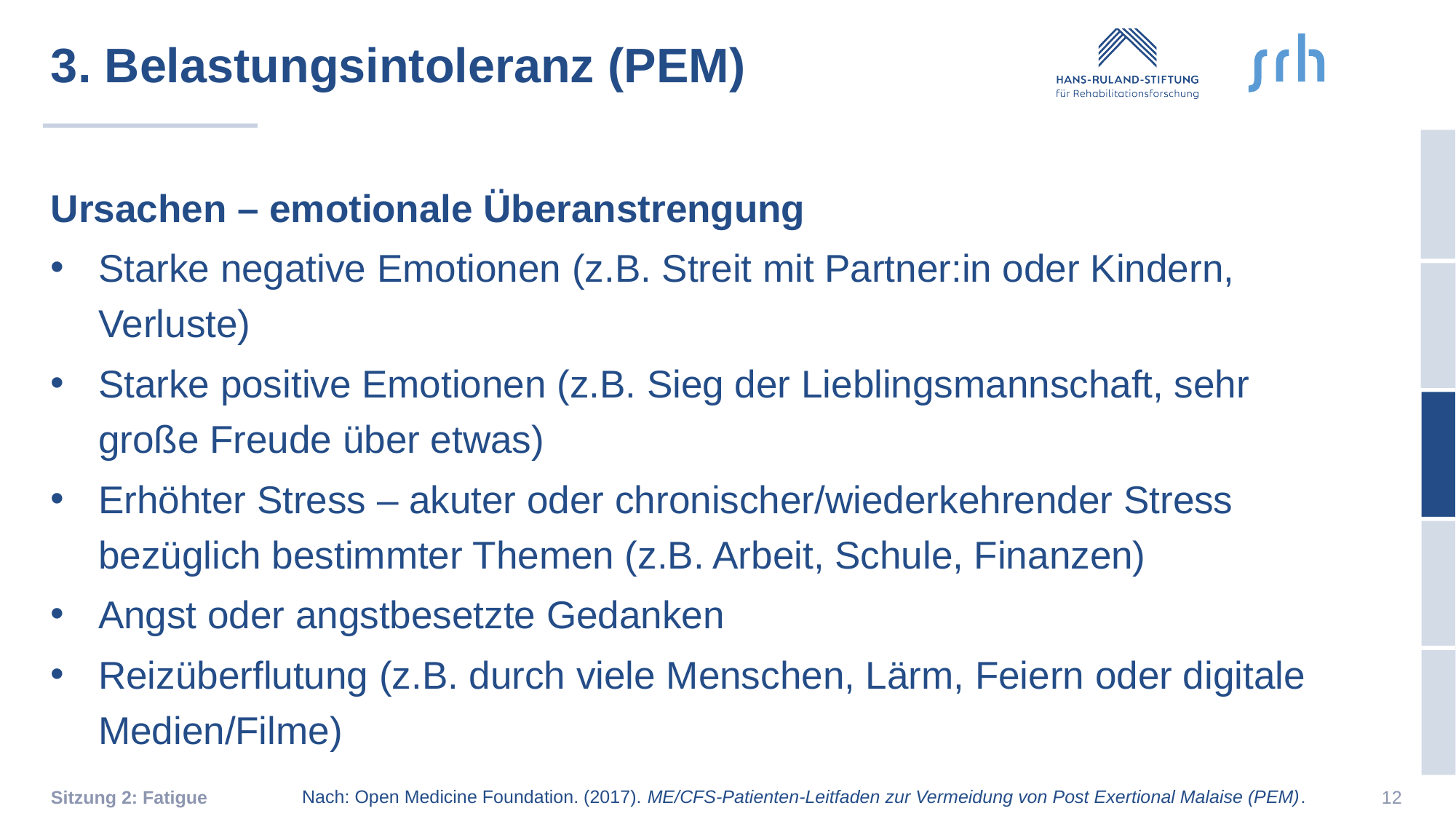

# 3. Belastungsintoleranz (PEM)
Ursachen – emotionale Überanstrengung
Starke negative Emotionen (z.B. Streit mit Partner:in oder Kindern, Verluste)
Starke positive Emotionen (z.B. Sieg der Lieblingsmannschaft, sehr große Freude über etwas)
Erhöhter Stress – akuter oder chronischer/wiederkehrender Stress bezüglich bestimmter Themen (z.B. Arbeit, Schule, Finanzen)
Angst oder angstbesetzte Gedanken
Reizüberflutung (z.B. durch viele Menschen, Lärm, Feiern oder digitale Medien/Filme)

Nach: Open Medicine Foundation. (2017). ME/CFS-Patienten-Leitfaden zur Vermeidung von Post Exertional Malaise (PEM).
12
Sitzung 2: Fatigue